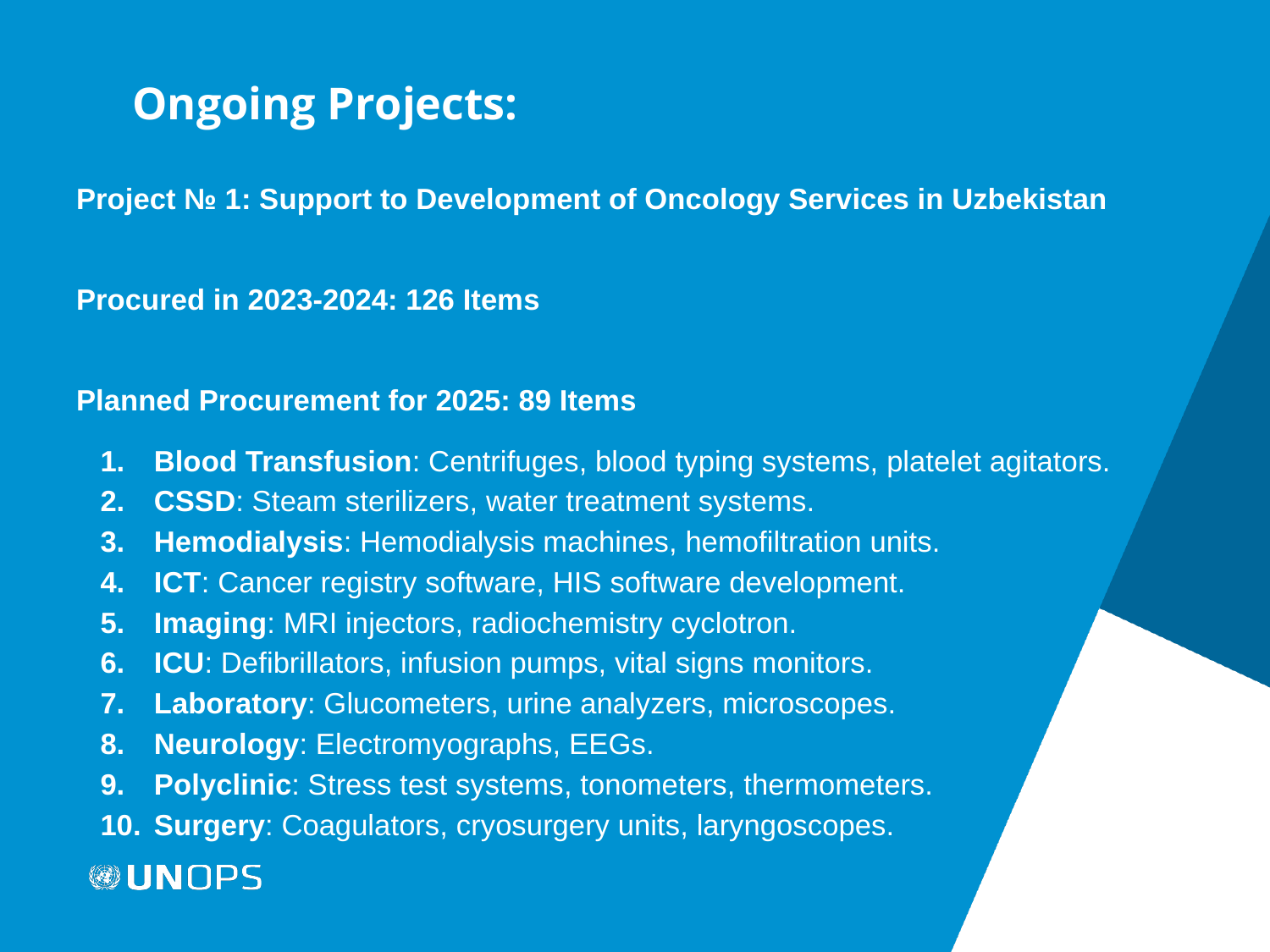

# Ongoing Projects:
Project № 1: Support to Development of Oncology Services in Uzbekistan
Procured in 2023-2024: 126 Items
Planned Procurement for 2025: 89 Items
Blood Transfusion: Centrifuges, blood typing systems, platelet agitators.
CSSD: Steam sterilizers, water treatment systems.
Hemodialysis: Hemodialysis machines, hemofiltration units.
ICT: Cancer registry software, HIS software development.
Imaging: MRI injectors, radiochemistry cyclotron.
ICU: Defibrillators, infusion pumps, vital signs monitors.
Laboratory: Glucometers, urine analyzers, microscopes.
Neurology: Electromyographs, EEGs.
Polyclinic: Stress test systems, tonometers, thermometers.
Surgery: Coagulators, cryosurgery units, laryngoscopes.